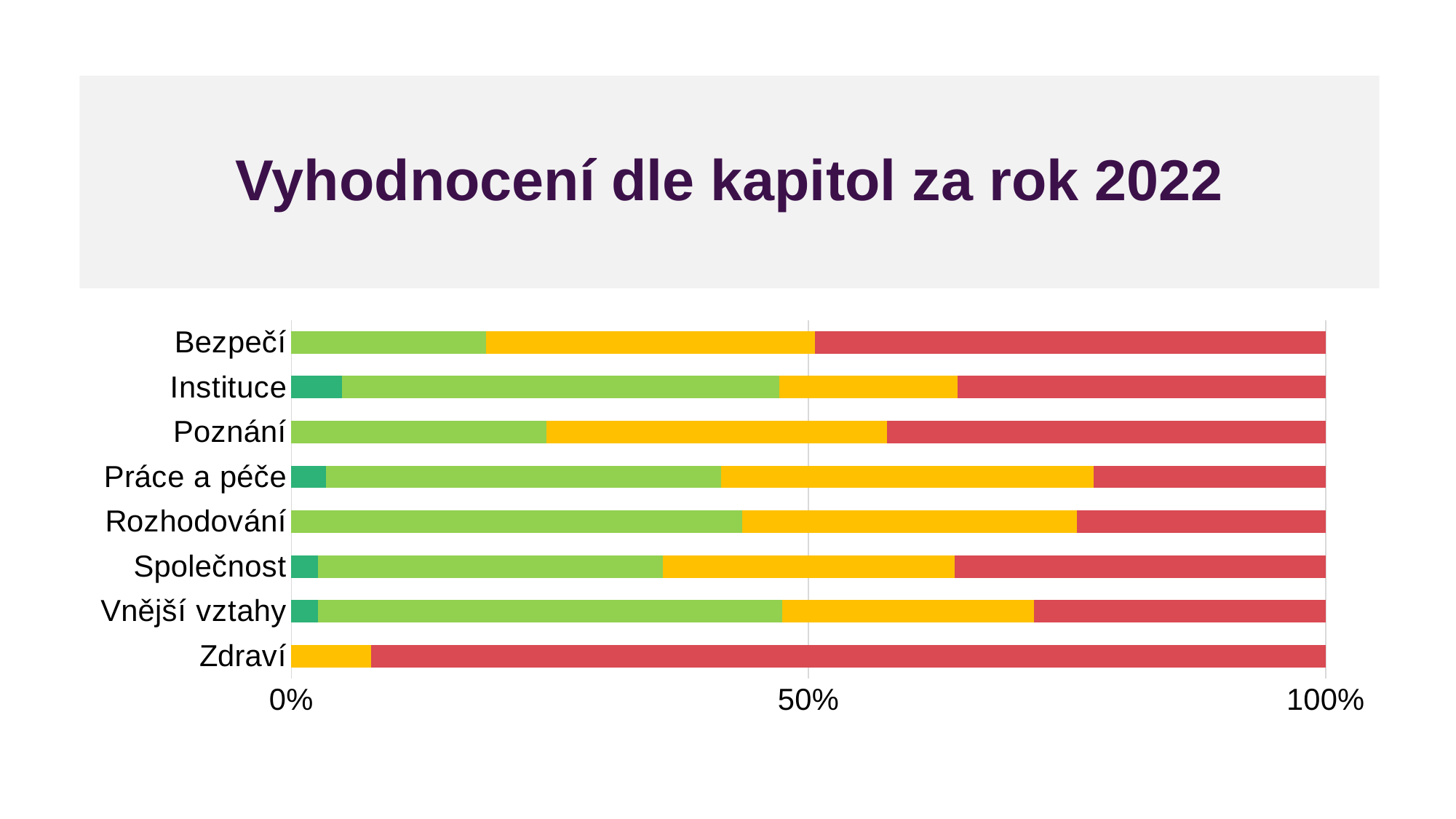

# Vyhodnocení dle kapitol za rok 2022

### Chart

| Category | Splněno | Plněno průběžně | Splněno částečně | Nesplněno |
|---|---|---|---|---|
| Bezpečí | 0.0 | 0.18823529411764706 | 0.3176470588235294 | 0.49411764705882355 |
| Instituce | 0.04868913857677903 | 0.4232209737827715 | 0.17228464419475656 | 0.35580524344569286 |
| Poznání | 0.0 | 0.2468354430379747 | 0.3291139240506329 | 0.4240506329113924 |
| Práce a péče | 0.033707865168539325 | 0.38202247191011235 | 0.3595505617977528 | 0.2247191011235955 |
| Rozhodování | 0.0 | 0.43609022556390975 | 0.3233082706766917 | 0.24060150375939848 |
| Společnost | 0.02564102564102564 | 0.3333333333333333 | 0.28205128205128205 | 0.358974358974359 |
| Vnější vztahy | 0.02564102564102564 | 0.44871794871794873 | 0.24358974358974358 | 0.28205128205128205 |
| Zdraví | 0.0 | 0.0 | 0.07692307692307693 | 0.9230769230769231 |